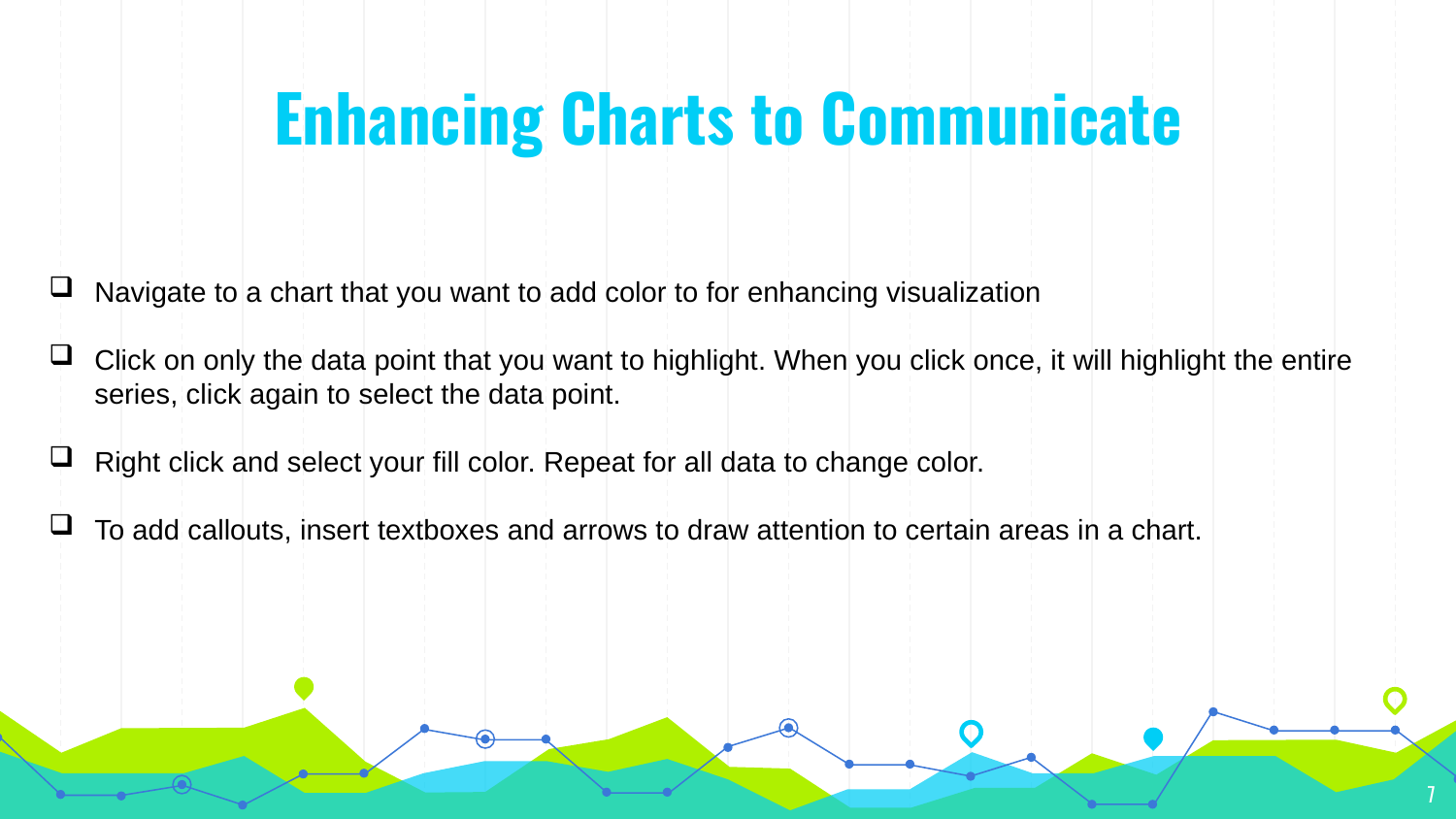

# Enhancing Charts to Communicate
Navigate to a chart that you want to add color to for enhancing visualization

Click on only the data point that you want to highlight. When you click once, it will highlight the entire series, click again to select the data point.

Right click and select your fill color. Repeat for all data to change color.

To add callouts, insert textboxes and arrows to draw attention to certain areas in a chart.

7